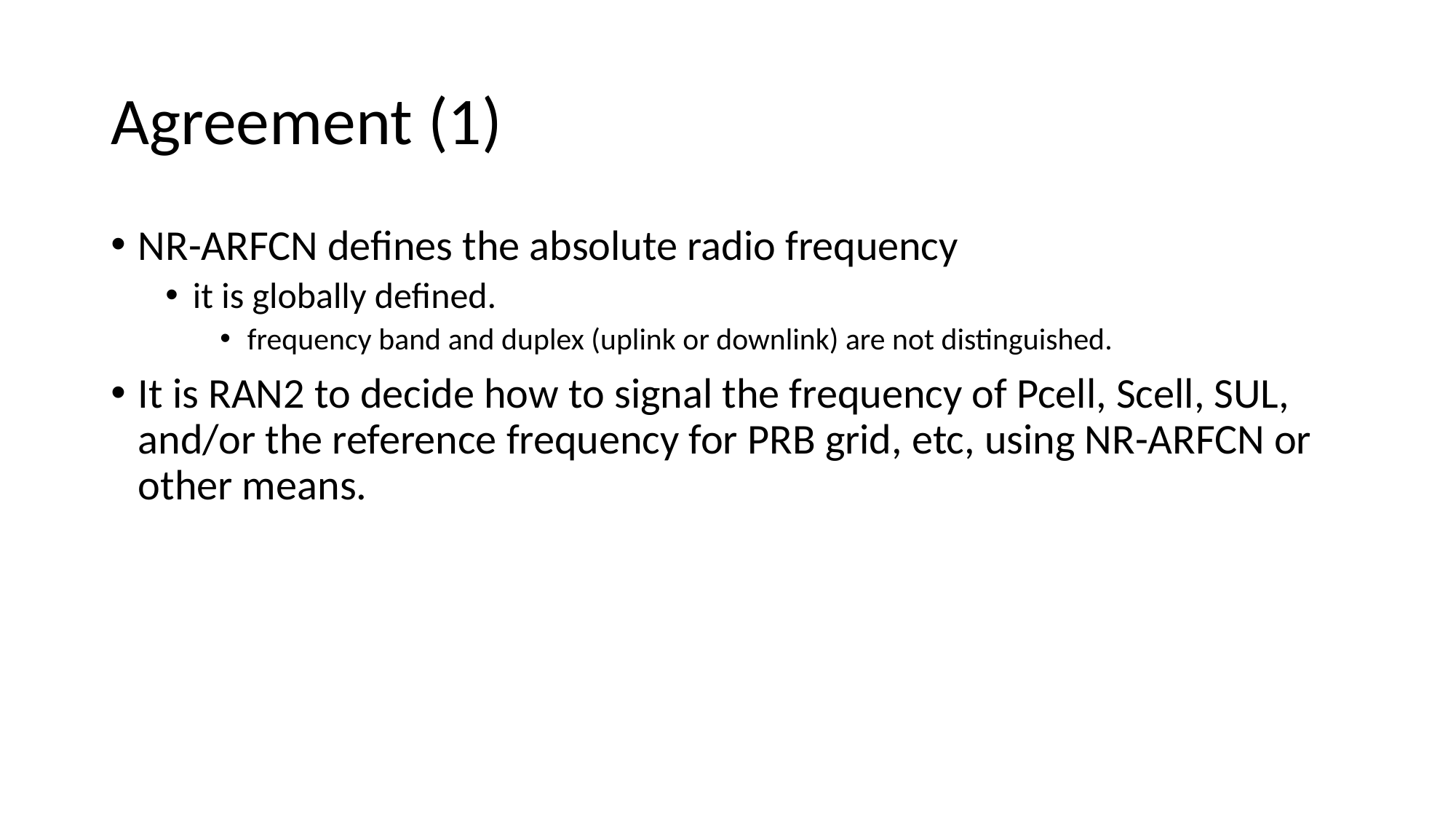

# Agreement (1)
NR-ARFCN defines the absolute radio frequency
it is globally defined.
frequency band and duplex (uplink or downlink) are not distinguished.
It is RAN2 to decide how to signal the frequency of Pcell, Scell, SUL, and/or the reference frequency for PRB grid, etc, using NR-ARFCN or other means.